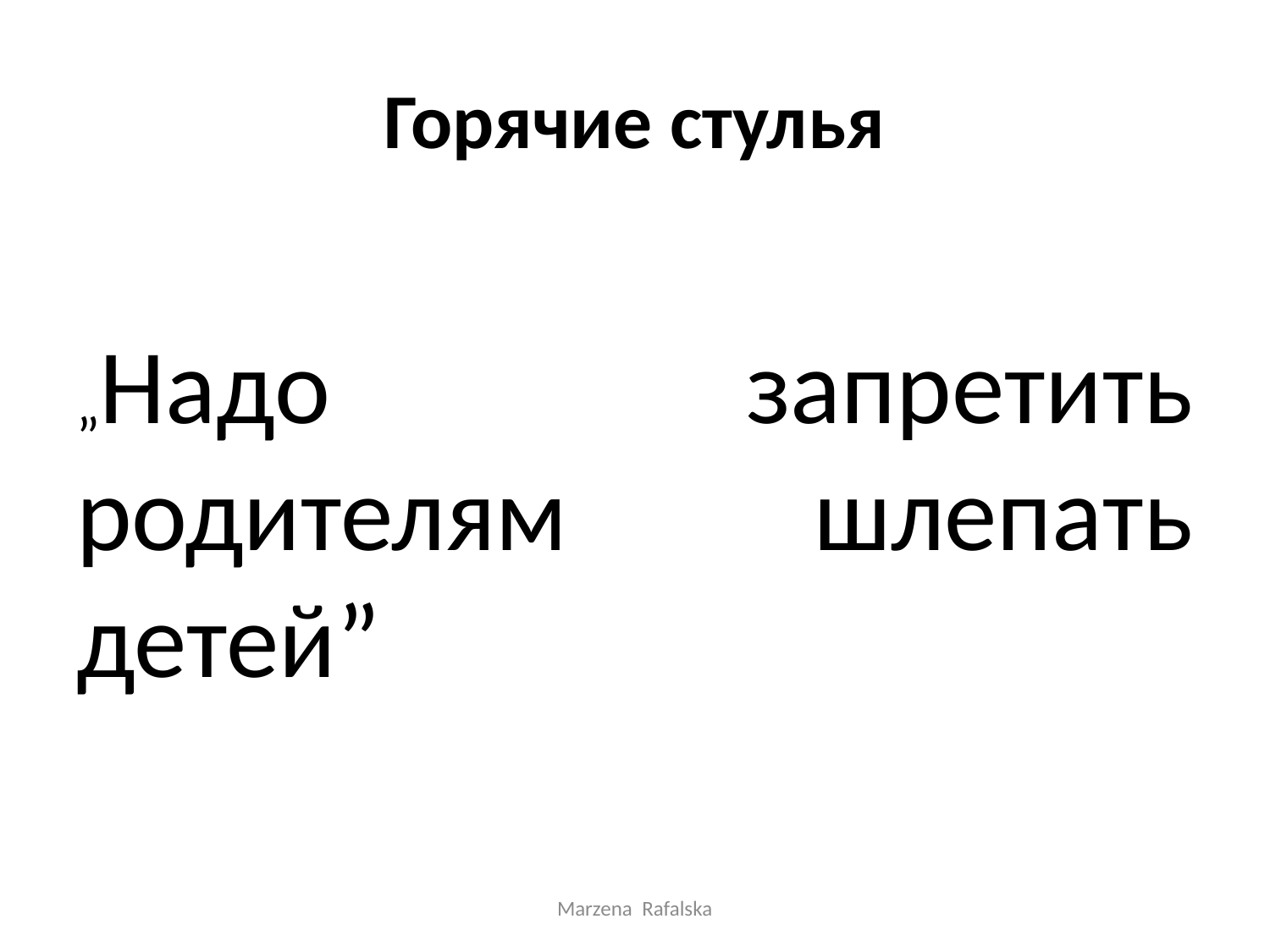

# Горячие стулья

„Надо запретить родителям шлепать детей”

Marzena  Rafalska